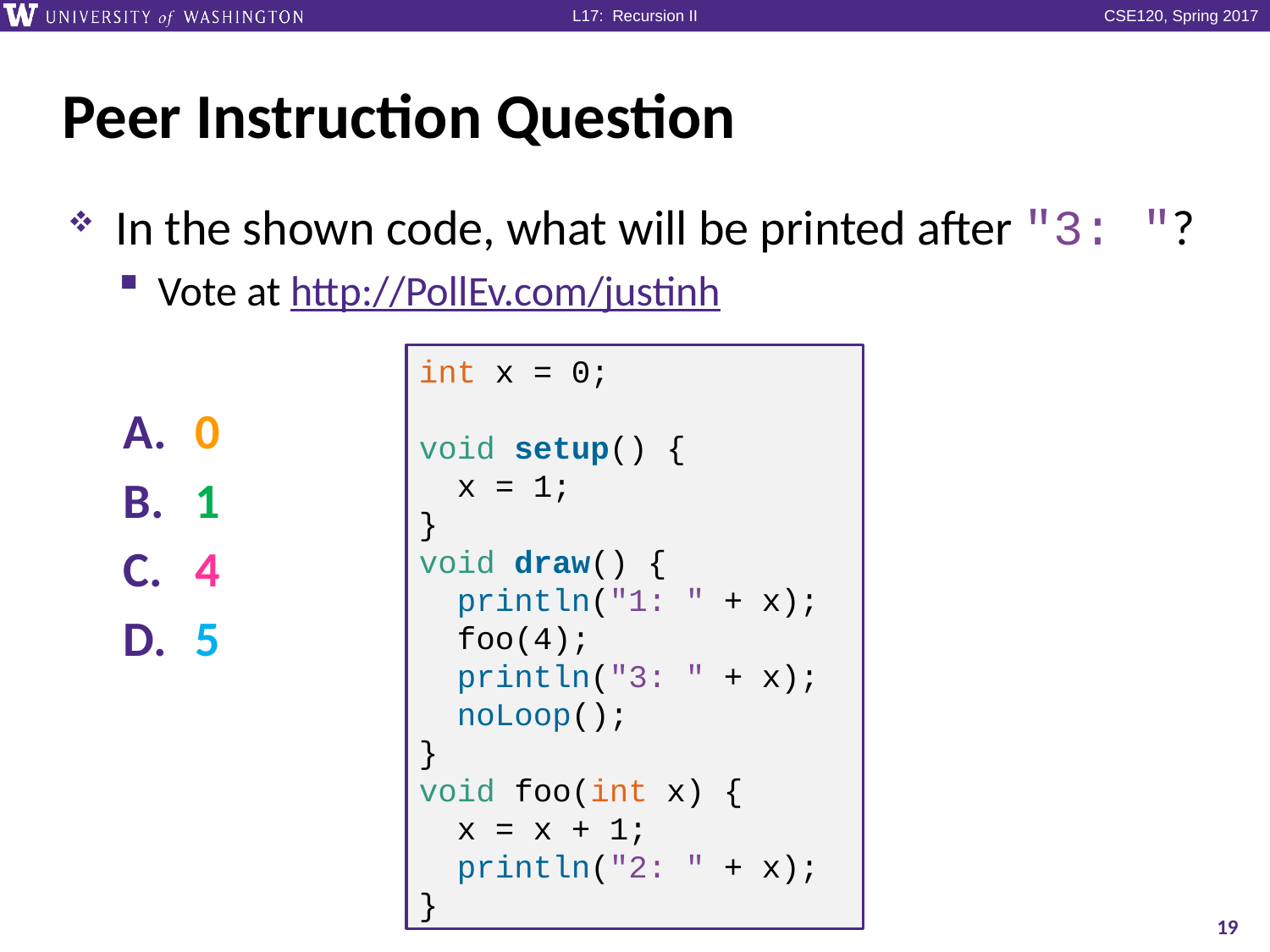

# Peer Instruction Question
In the shown code, what will be printed after "3: "?
Vote at http://PollEv.com/justinh

0
1
4
5

int x = 0;

void setup() {
  x = 1;
}
void draw() {
  println("1: " + x);
  foo(4);
  println("3: " + x);
  noLoop();
}
void foo(int x) {
  x = x + 1;
  println("2: " + x);
}
19